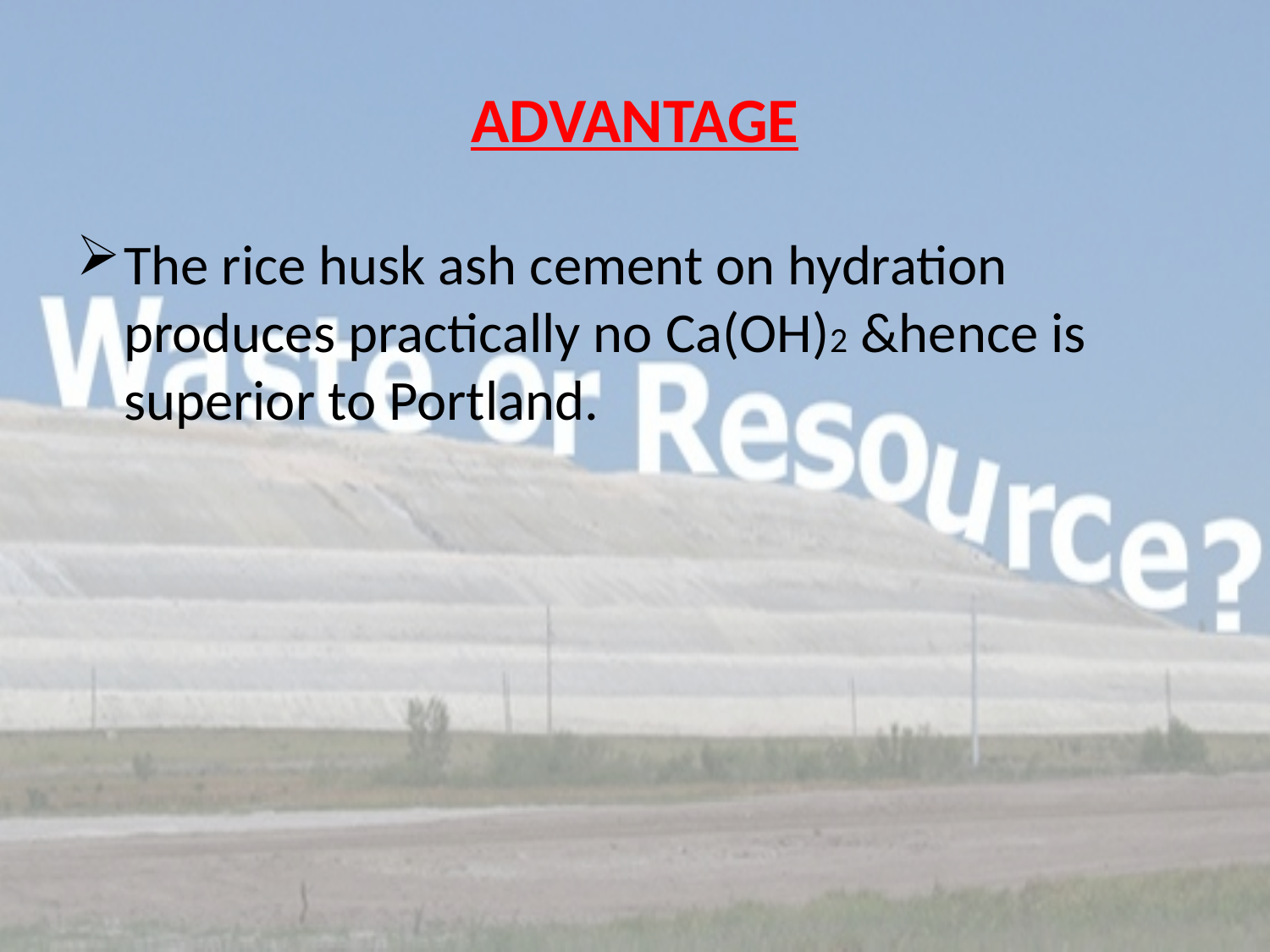

# ADVANTAGE
The rice husk ash cement on hydration produces practically no Ca(OH)2 &hence is superior to Portland.